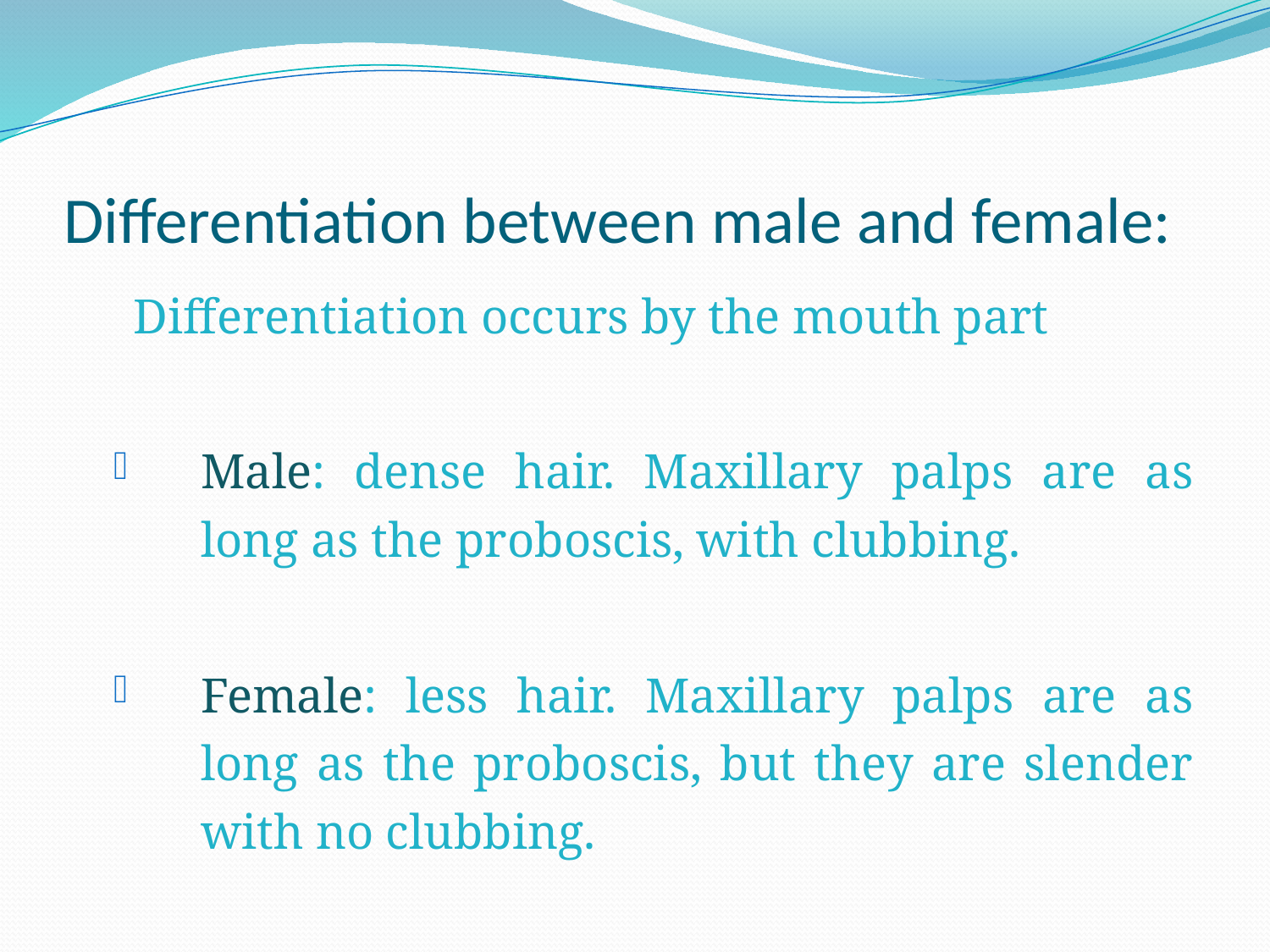

# Differentiation between male and female:
Differentiation occurs by the mouth part

Male: dense hair. Maxillary palps are as long as the proboscis, with clubbing.

Female: less hair. Maxillary palps are as long as the proboscis, but they are slender with no clubbing.